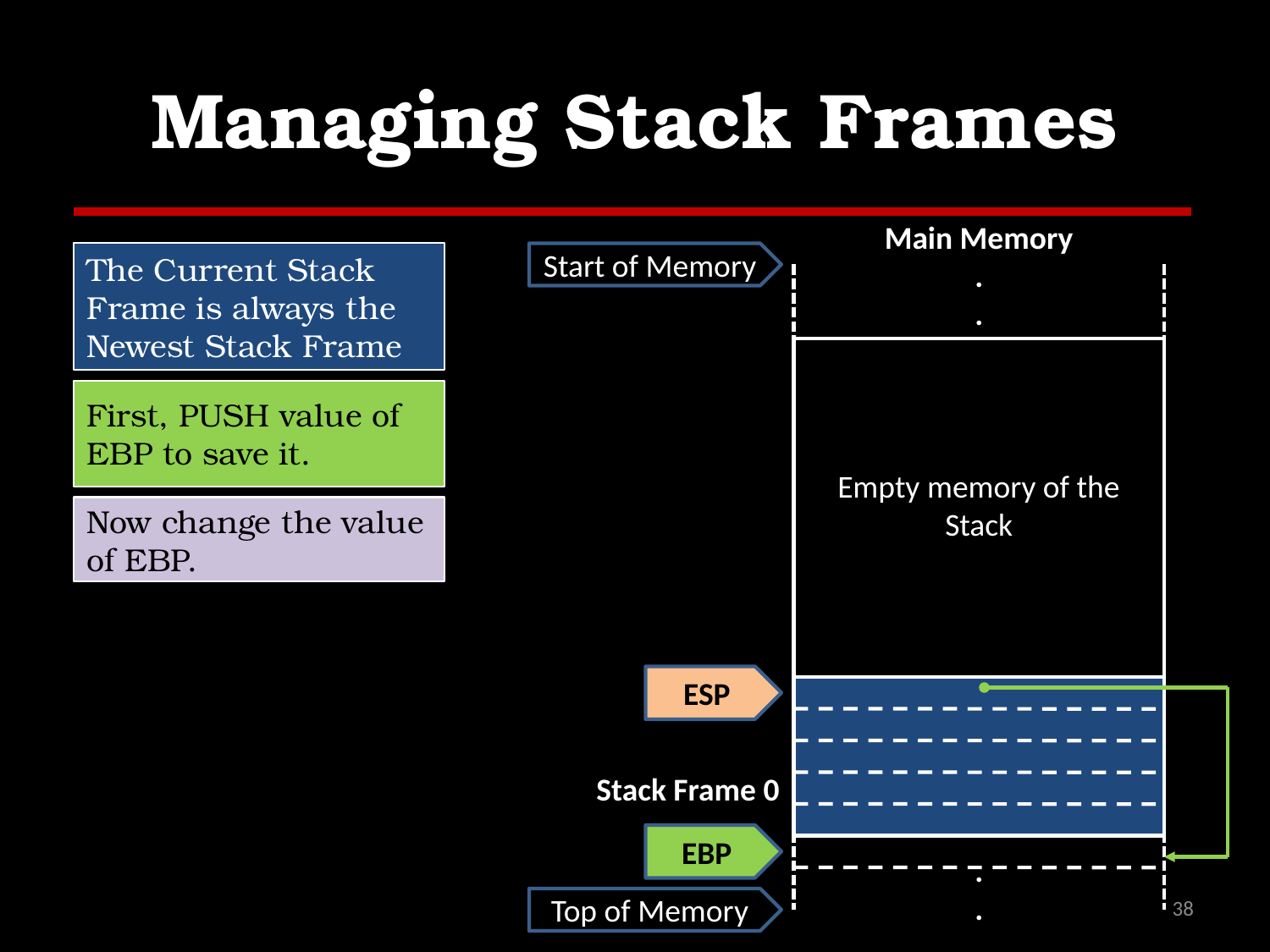

# Managing Stack Frames
Main Memory
.
.

The Current Stack Frame is always the Newest Stack Frame

Start of Memory
Empty memory of the Stack

First, PUSH value of EBP to save it.
Now change the value of EBP.
ESP

Stack Frame 0
EBP
.
.
38
Top of Memory